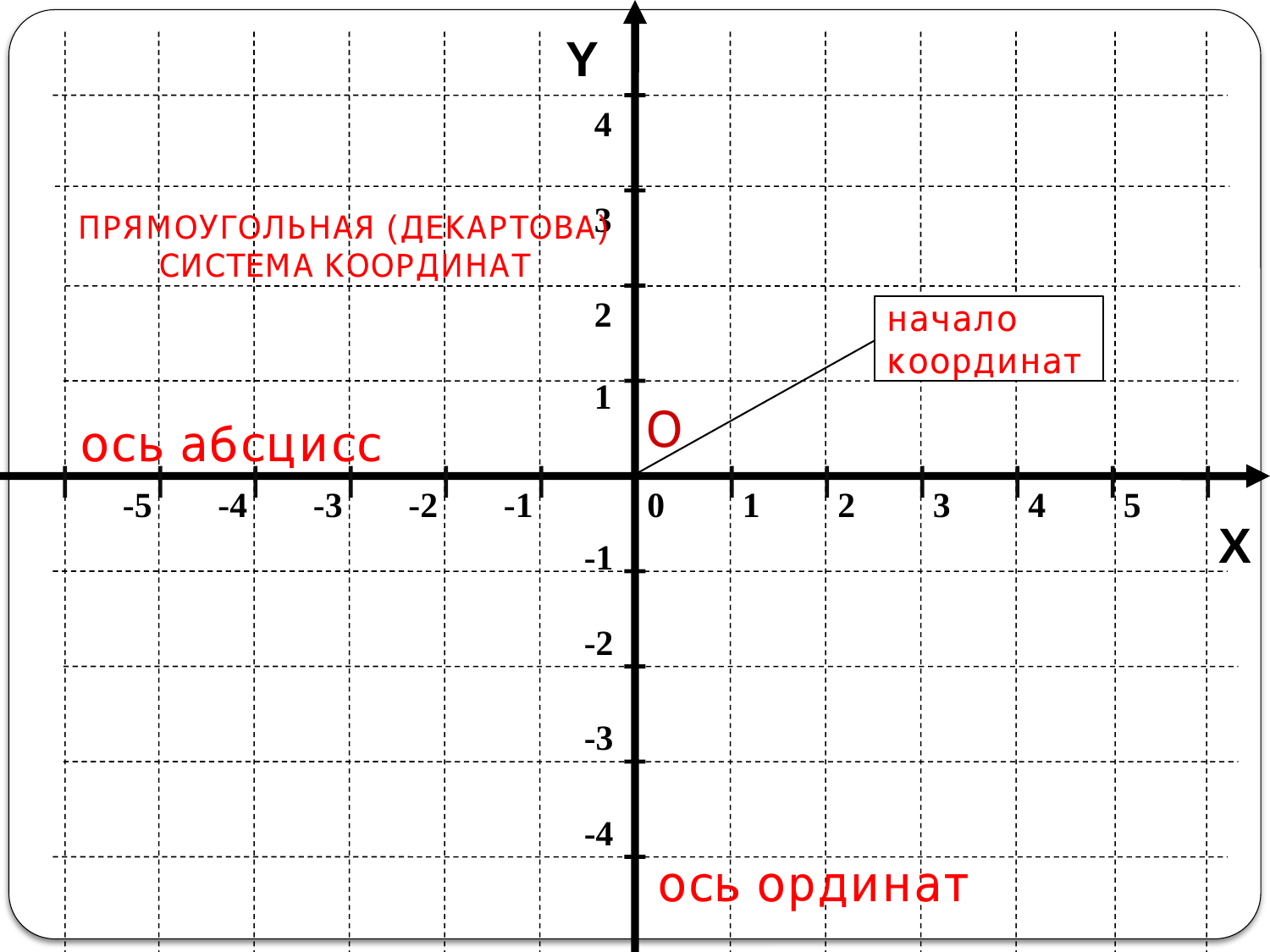

Y

4
3
2
1

ПРЯМОУГОЛЬНАЯ (ДЕКАРТОВА)
СИСТЕМА КООРДИНАТ

начало
координат

О
ось абсцисс

-5
-4
-3
-2
-1
0
1
2
3
4
5
X
-1
-2
-3
-4

ось ординат